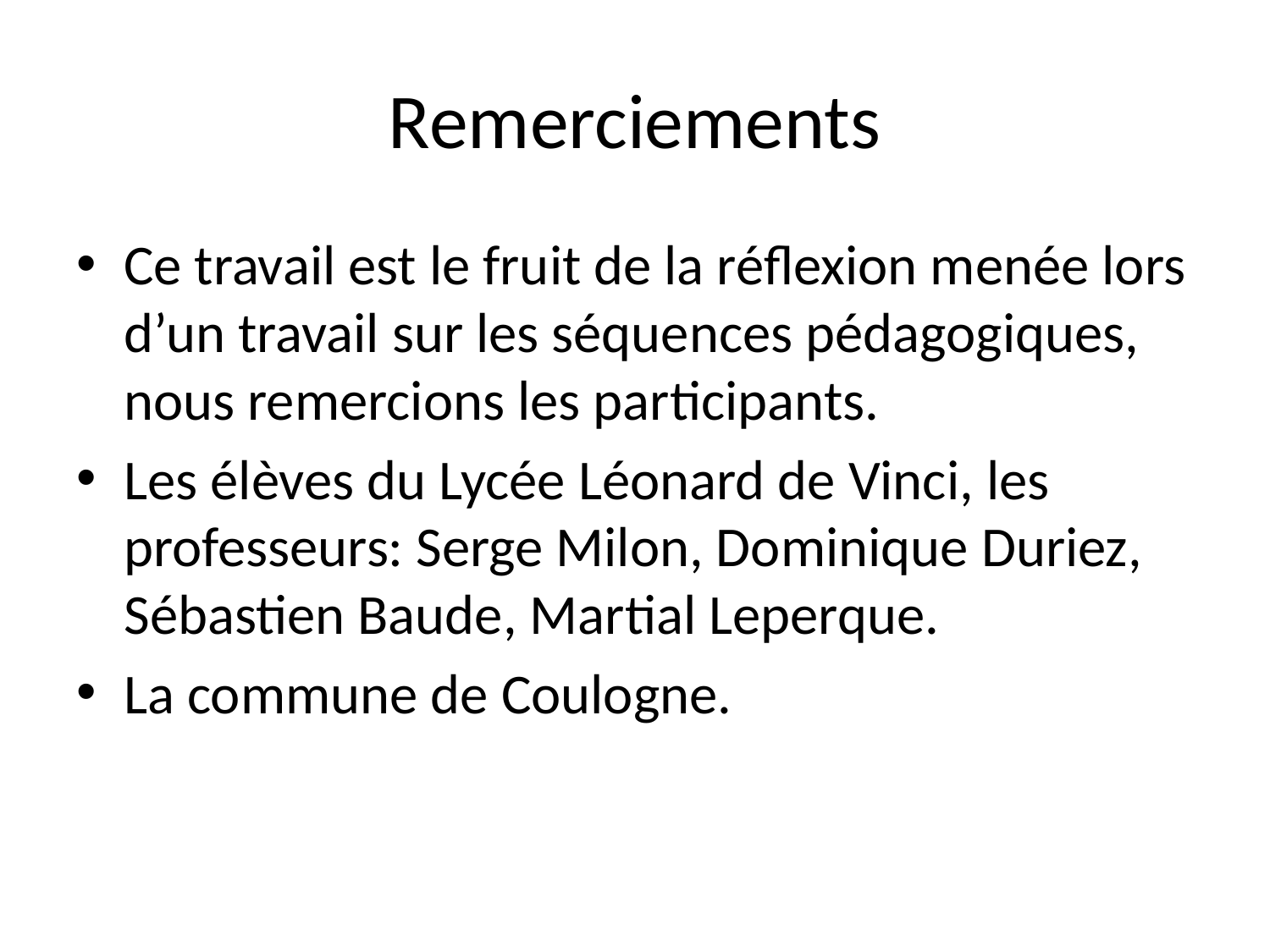

# Remerciements
Ce travail est le fruit de la réflexion menée lors d’un travail sur les séquences pédagogiques, nous remercions les participants.
Les élèves du Lycée Léonard de Vinci, les professeurs: Serge Milon, Dominique Duriez, Sébastien Baude, Martial Leperque.
La commune de Coulogne.